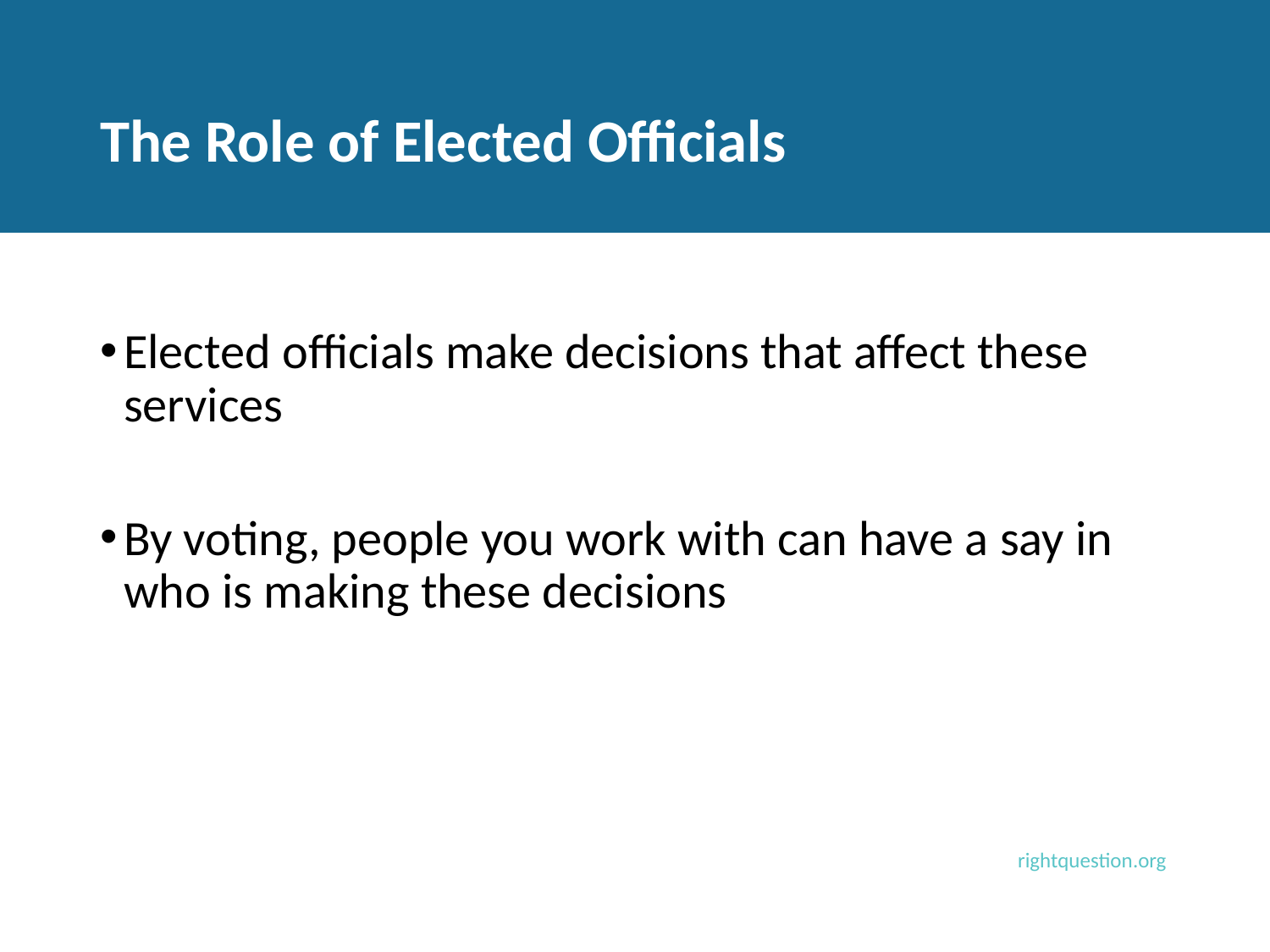

# The Role of Elected Officials
Elected officials make decisions that affect these services

By voting, people you work with can have a say in who is making these decisions